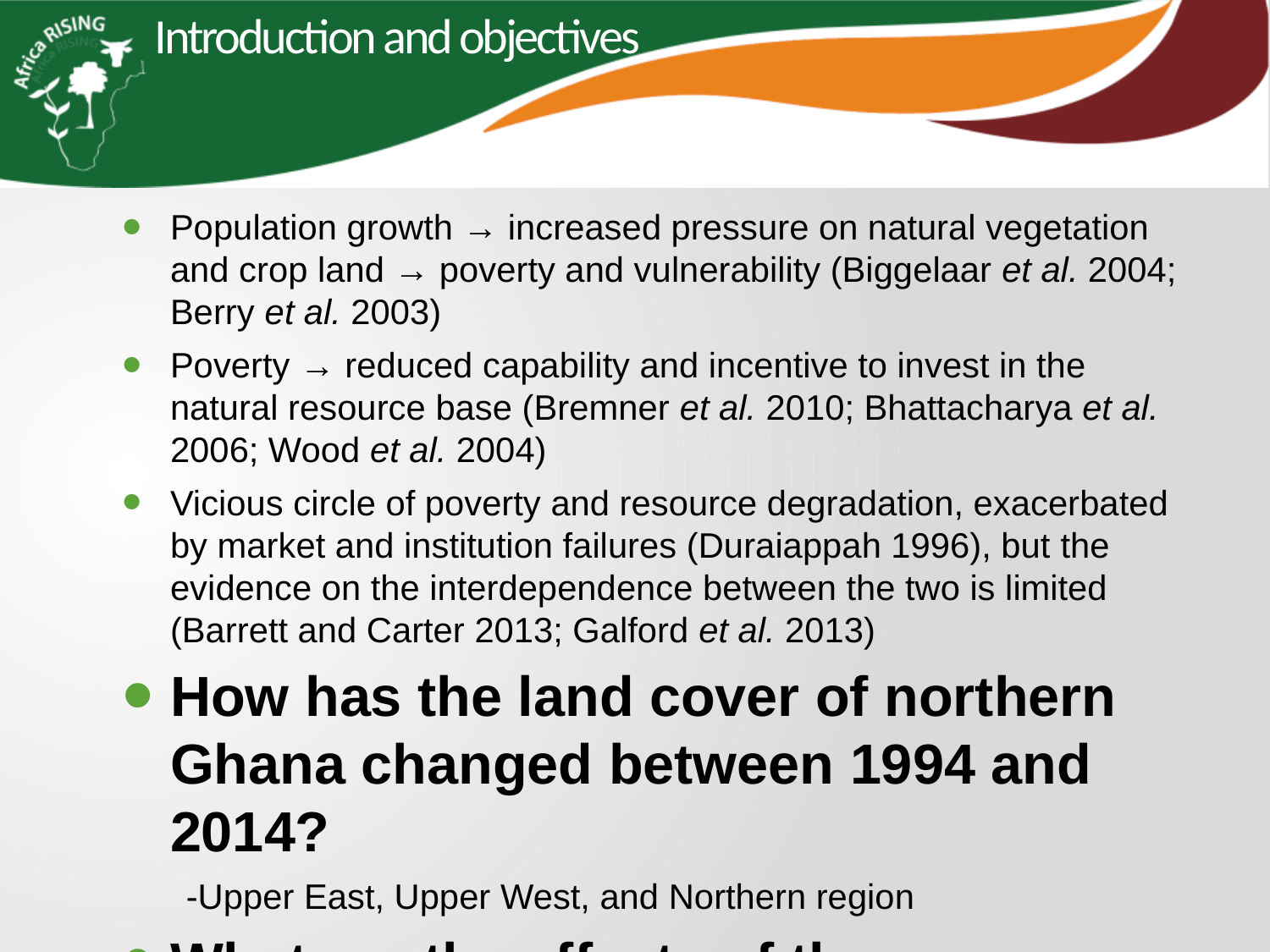

Introduction and objectives
Population growth → increased pressure on natural vegetation and crop land → poverty and vulnerability (Biggelaar et al. 2004; Berry et al. 2003)
Poverty → reduced capability and incentive to invest in the natural resource base (Bremner et al. 2010; Bhattacharya et al. 2006; Wood et al. 2004)
Vicious circle of poverty and resource degradation, exacerbated by market and institution failures (Duraiappah 1996), but the evidence on the interdependence between the two is limited (Barrett and Carter 2013; Galford et al. 2013)
How has the land cover of northern Ghana changed between 1994 and 2014?
-Upper East, Upper West, and Northern region
What are the effects of these changes, if any, on current rural livelihoods?
-Yield; Total value of harvest